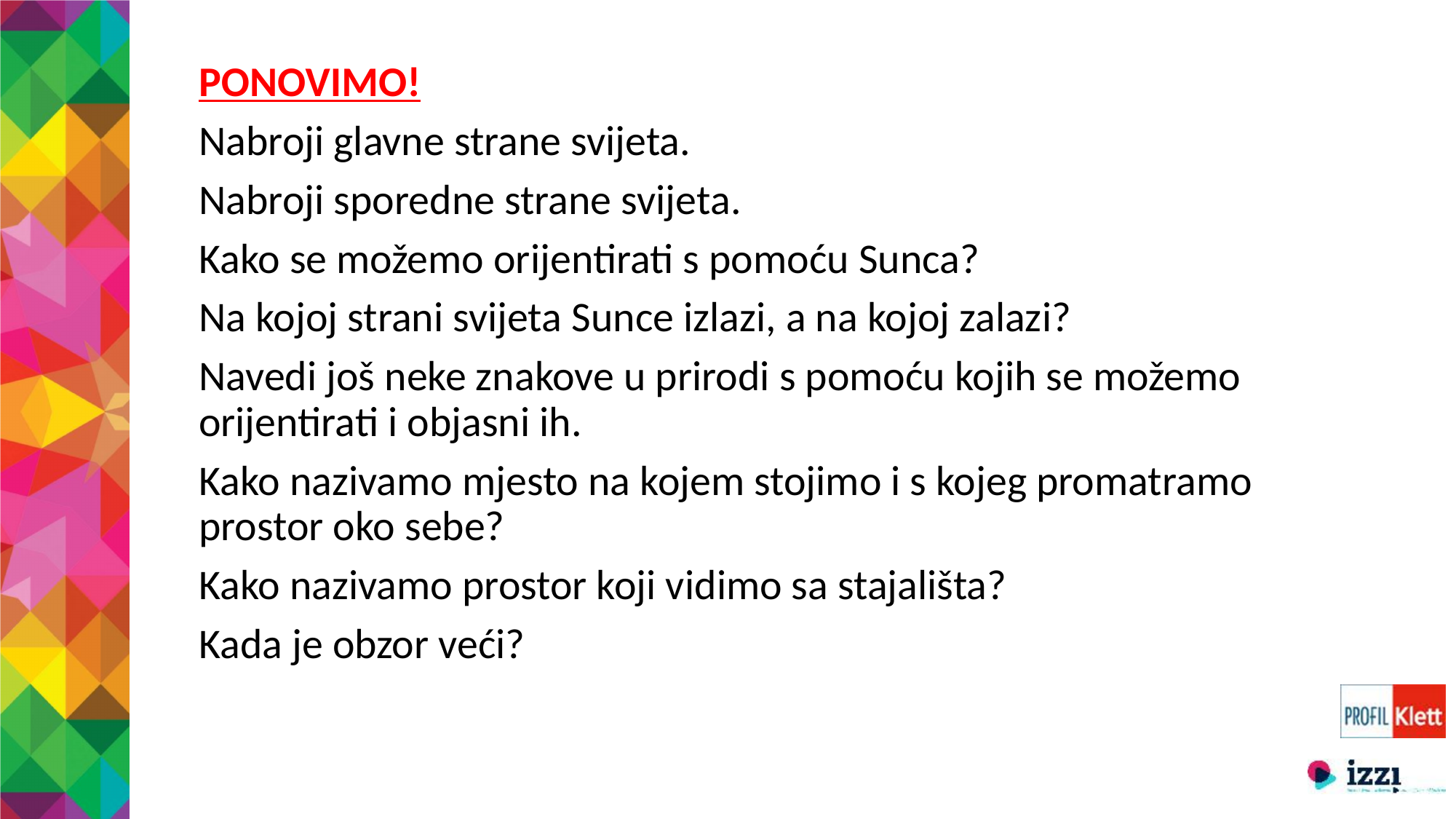

PONOVIMO!
Nabroji glavne strane svijeta.
Nabroji sporedne strane svijeta.
Kako se možemo orijentirati s pomoću Sunca?
Na kojoj strani svijeta Sunce izlazi, a na kojoj zalazi?
Navedi još neke znakove u prirodi s pomoću kojih se možemo orijentirati i objasni ih.
Kako nazivamo mjesto na kojem stojimo i s kojeg promatramo prostor oko sebe?
Kako nazivamo prostor koji vidimo sa stajališta?
Kada je obzor veći?